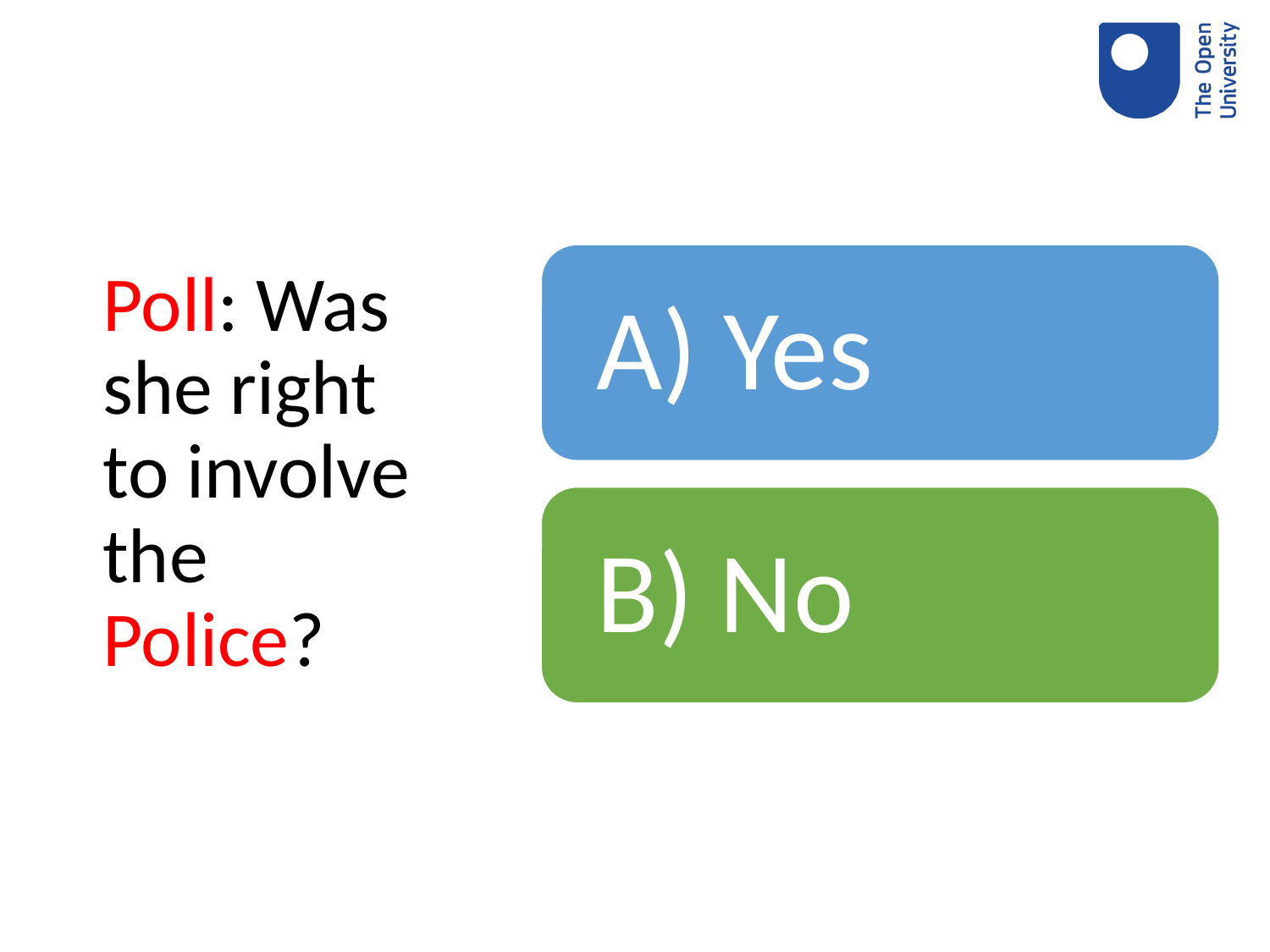

A) Yes
B) No
# Poll: Was she right to involve the Police?